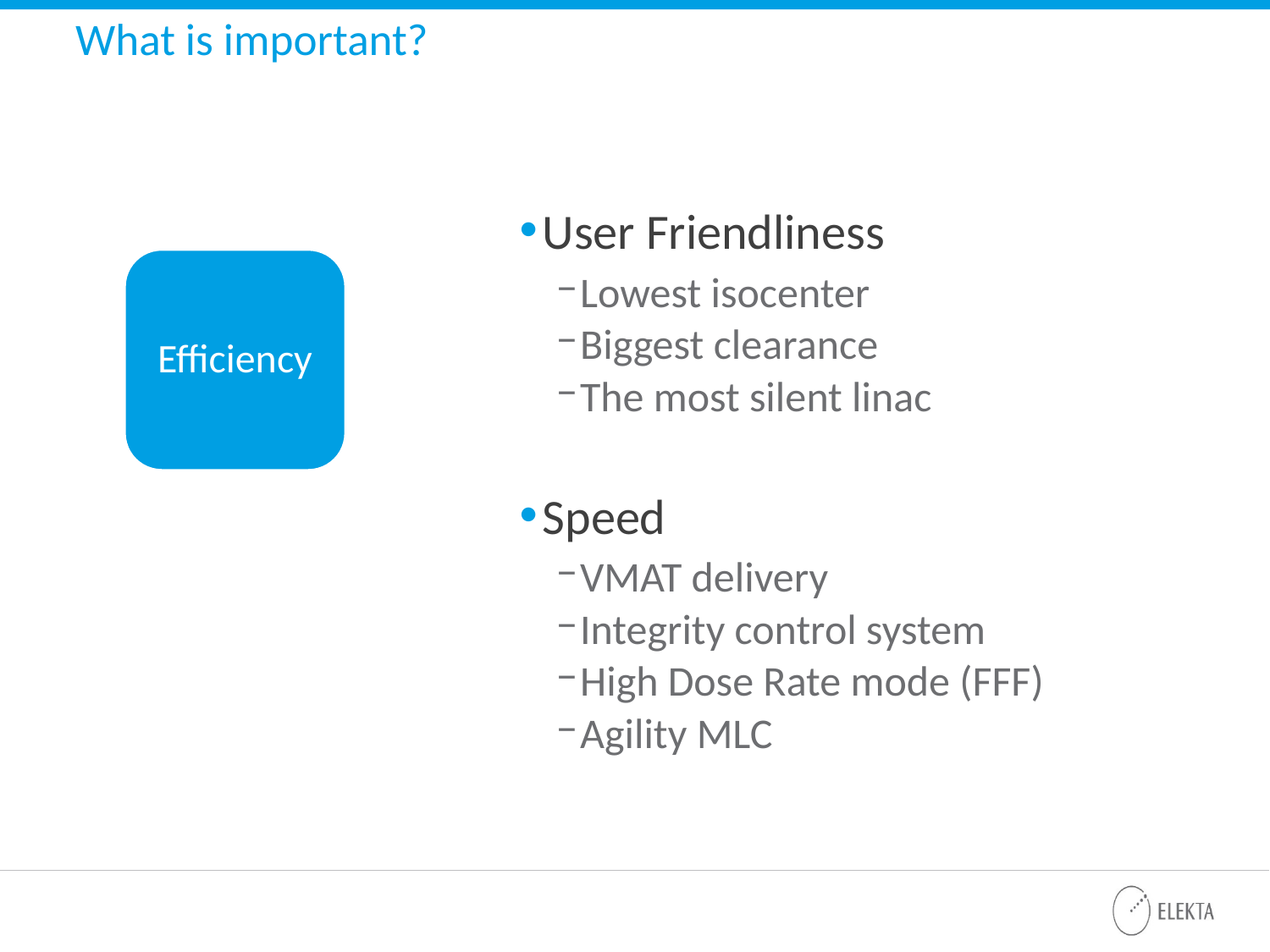

# What is important?
User Friendliness
Lowest isocenter
Biggest clearance
The most silent linac

Speed
VMAT delivery
Integrity control system
High Dose Rate mode (FFF)
Agility MLC

Efficiency